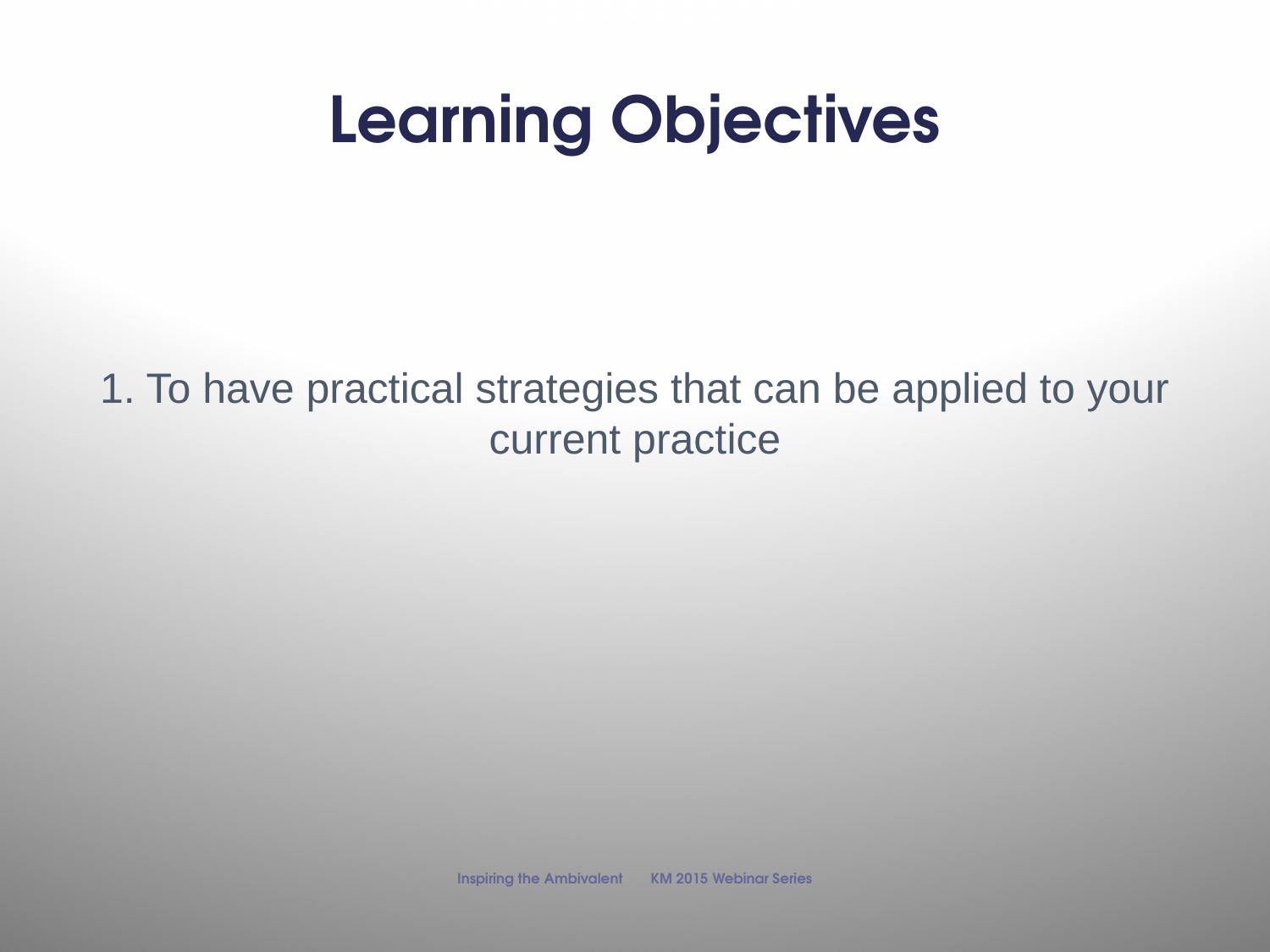

# Learning Objectives

1. To have practical strategies that can be applied to your current practice

Inspiring the Ambivalent       KM 2015 Webinar Series